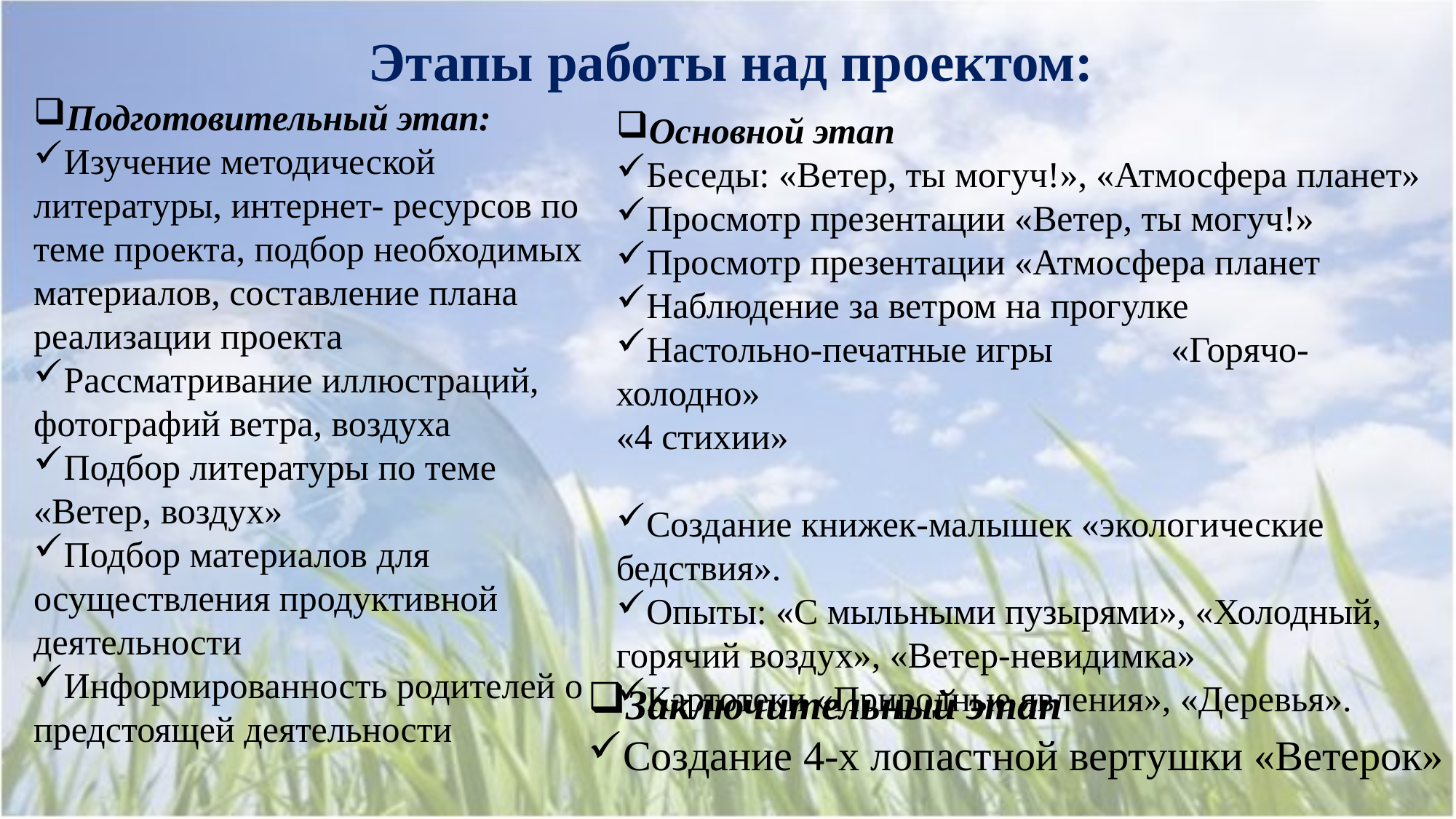

Этапы работы над проектом:
Подготовительный этап:
Изучение методической литературы, интернет- ресурсов по теме проекта, подбор необходимых материалов, составление плана реализации проекта
Рассматривание иллюстраций, фотографий ветра, воздуха
Подбор литературы по теме  «Ветер, воздух»
Подбор материалов для осуществления продуктивной деятельности
Информированность родителей о предстоящей деятельности
Основной этап
Беседы: «Ветер, ты могуч!», «Атмосфера планет»
Просмотр презентации «Ветер, ты могуч!»
Просмотр презентации «Атмосфера планет
Наблюдение за ветром на прогулке
Настольно-печатные игры	 «Горячо-холодно»
«4 стихии»
Создание книжек-малышек «экологические бедствия».
Опыты: «С мыльными пузырями», «Холодный, горячий воздух», «Ветер-невидимка»
Картотеки «Природные явления», «Деревья».
Заключительный этап
Создание 4-х лопастной вертушки «Ветерок»